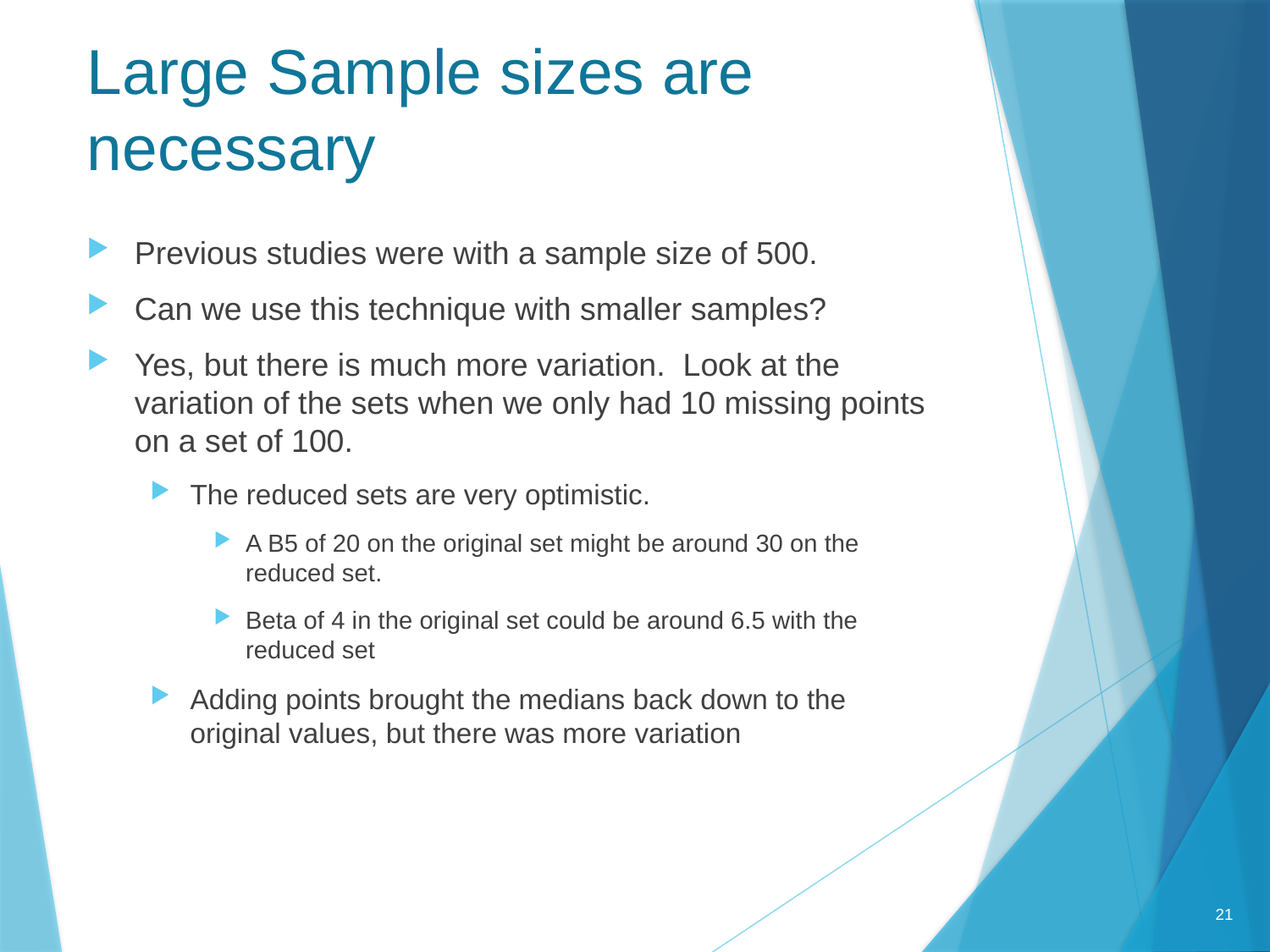

# Large Sample sizes are necessary
Previous studies were with a sample size of 500.
Can we use this technique with smaller samples?
Yes, but there is much more variation.  Look at the variation of the sets when we only had 10 missing points on a set of 100.
The reduced sets are very optimistic.
A B5 of 20 on the original set might be around 30 on the reduced set.
Beta of 4 in the original set could be around 6.5 with the reduced set
Adding points brought the medians back down to the original values, but there was more variation
21